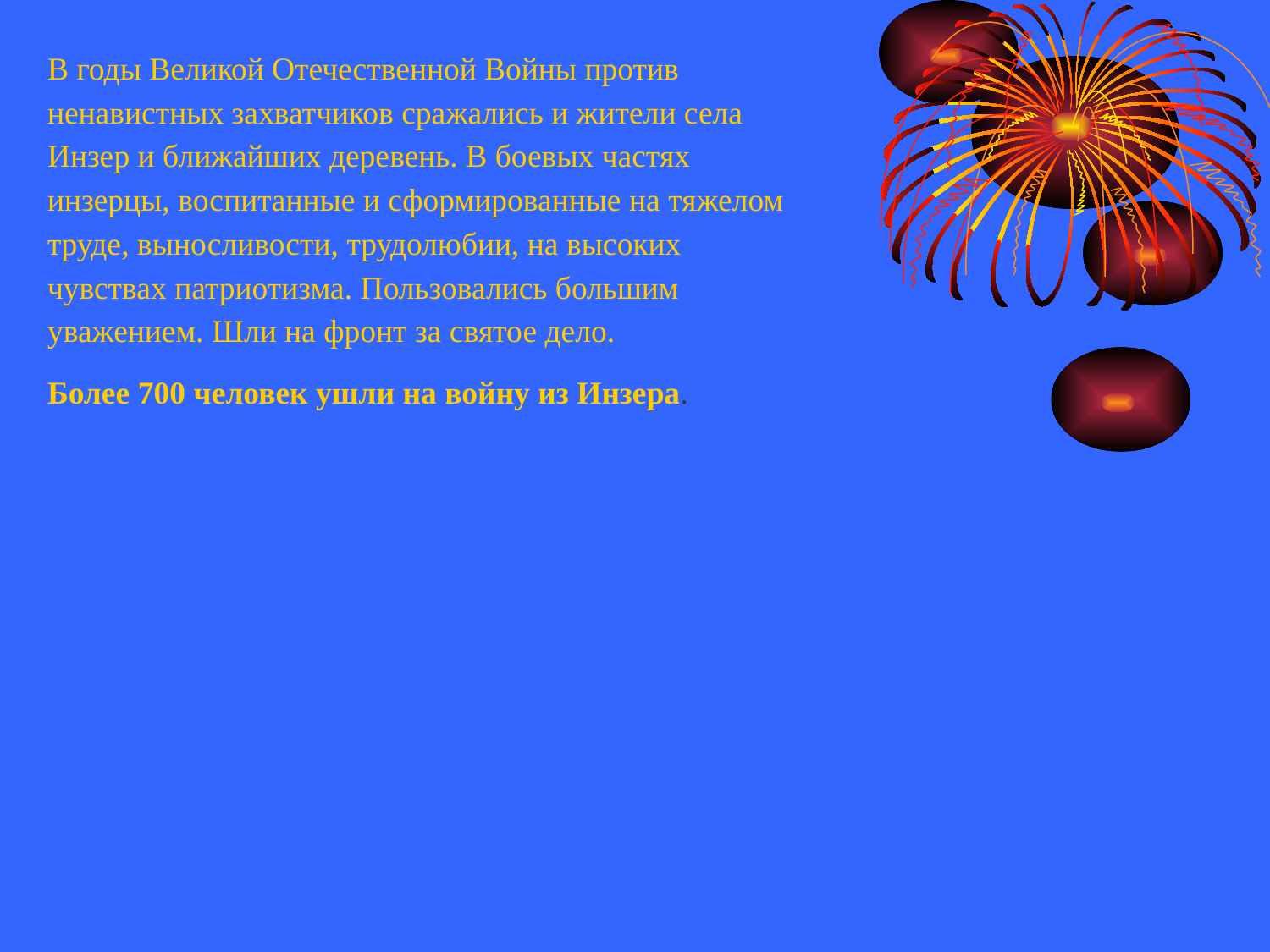

В годы Великой Отечественной Войны против ненавистных захватчиков сражались и жители села Инзер и ближайших деревень. В боевых частях инзерцы, воспитанные и сформированные на тяжелом труде, выносливости, трудолюбии, на высоких чувствах патриотизма. Пользовались большим уважением. Шли на фронт за святое дело.
Более 700 человек ушли на войну из Инзера.